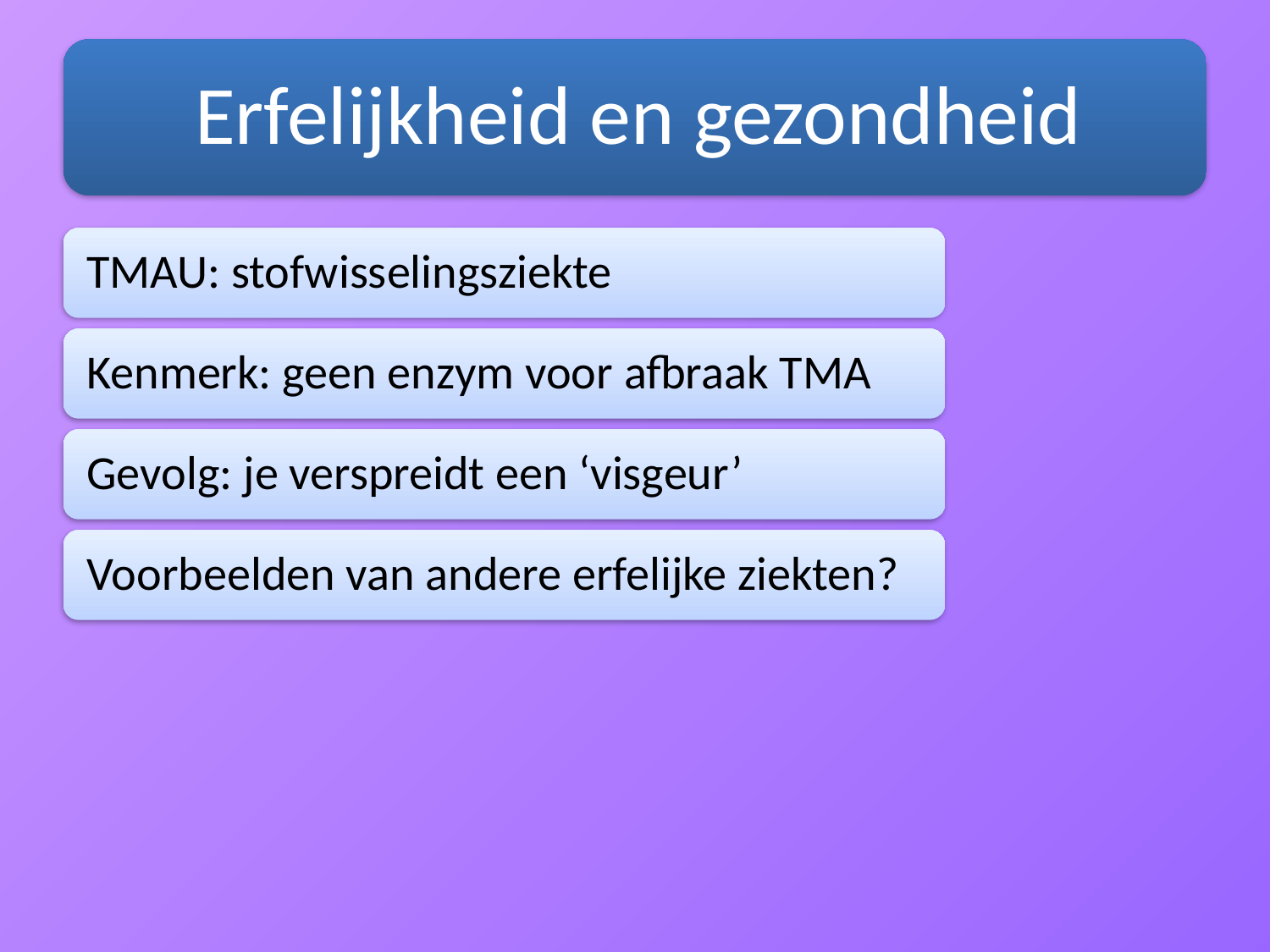

Erfelijkheid en gezondheid
TMAU: stofwisselingsziekte
Kenmerk: geen enzym voor afbraak TMA
Gevolg: je verspreidt een ‘visgeur’
Voorbeelden van andere erfelijke ziekten?